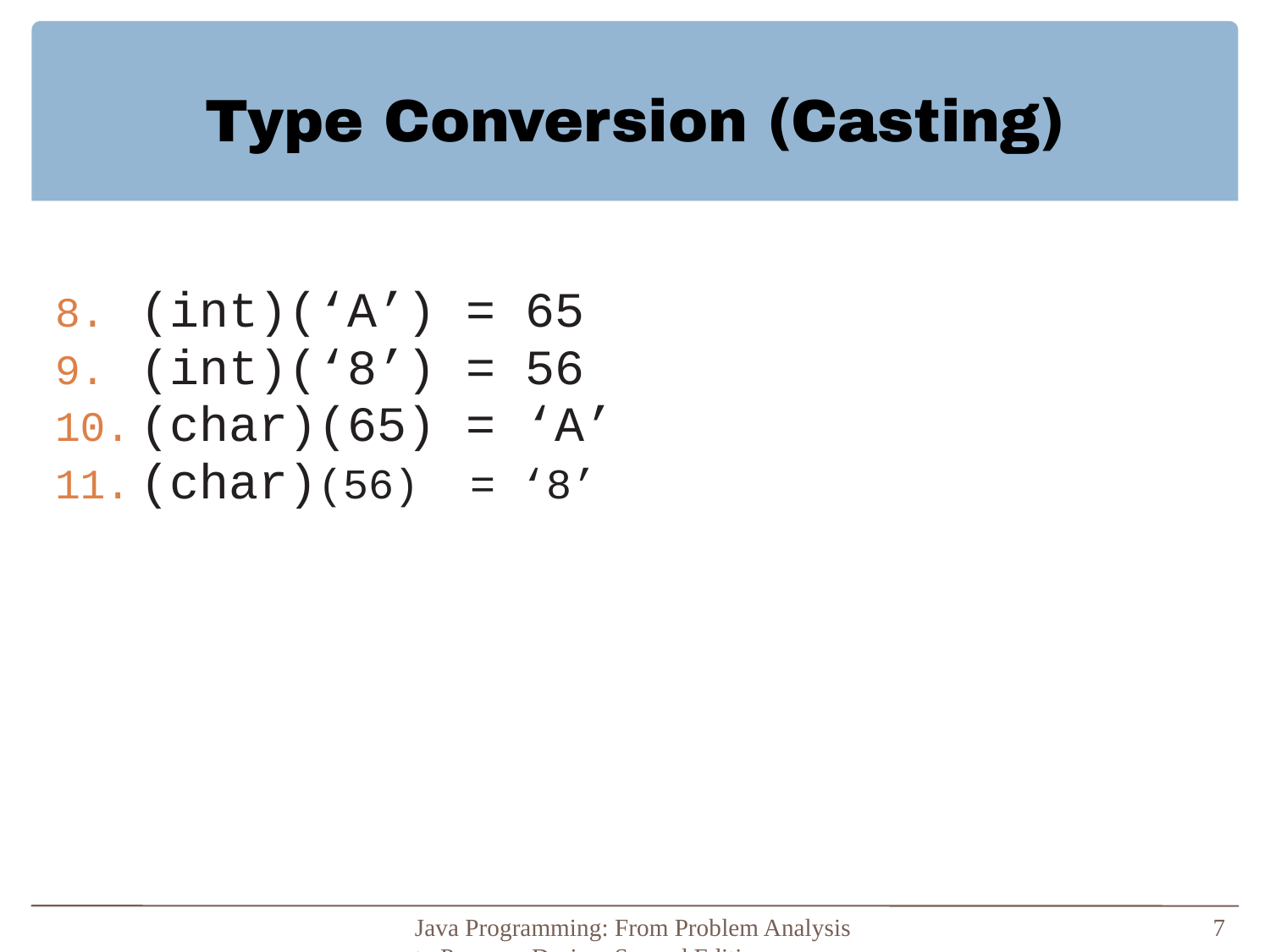

# Type Conversion (Casting)

(int)(‘A’) = 65
(int)(‘8’) = 56
(char)(65) = ‘A’
(char)(56)  = ‘8’

Java Programming: From Problem Analysis to Program Design, Second Edition
7